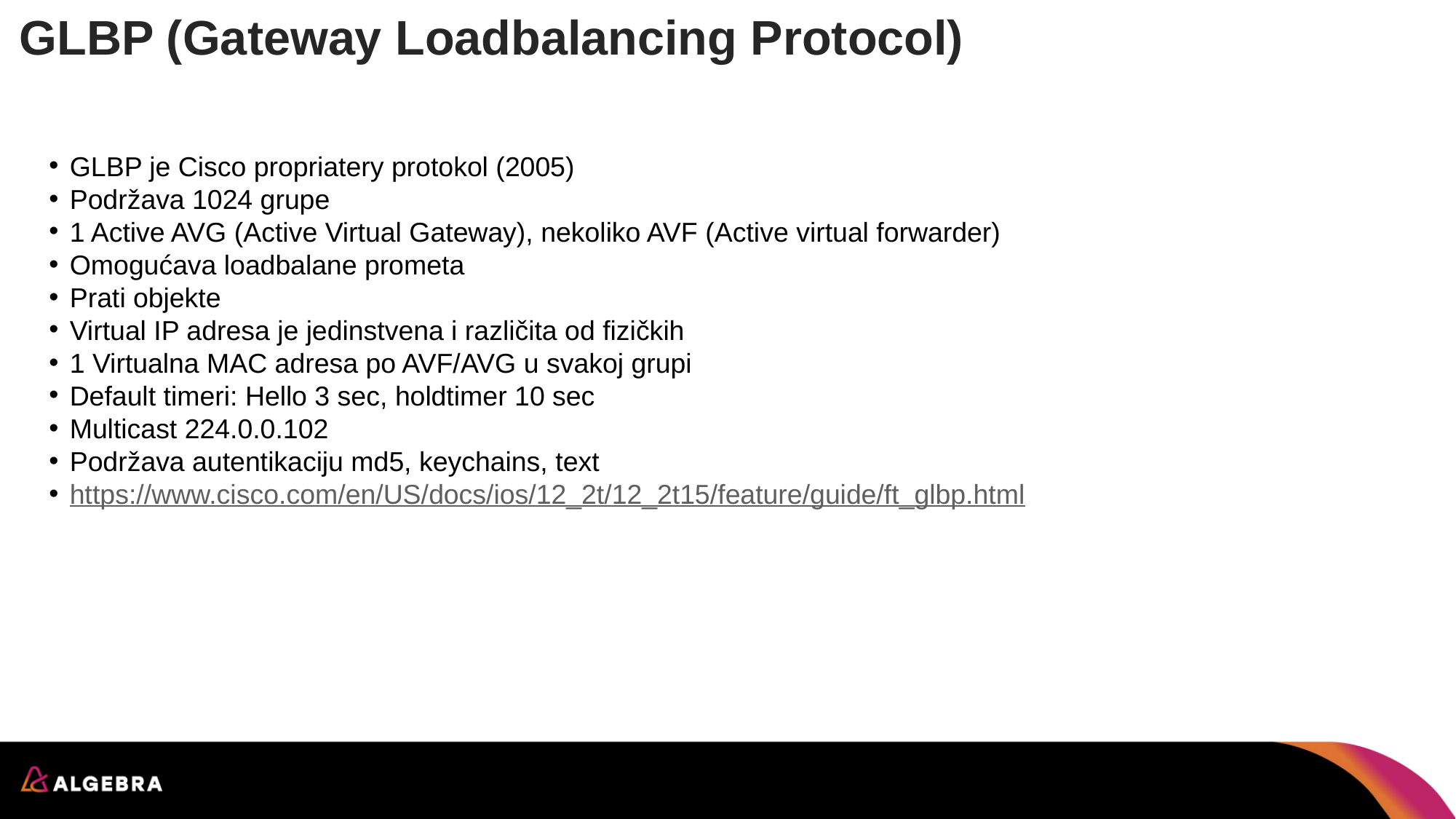

# GLBP (Gateway Loadbalancing Protocol)
GLBP je Cisco propriatery protokol (2005)
Podržava 1024 grupe
1 Active AVG (Active Virtual Gateway), nekoliko AVF (Active virtual forwarder)
Omogućava loadbalane prometa
Prati objekte
Virtual IP adresa je jedinstvena i različita od fizičkih
1 Virtualna MAC adresa po AVF/AVG u svakoj grupi
Default timeri: Hello 3 sec, holdtimer 10 sec
Multicast 224.0.0.102
Podržava autentikaciju md5, keychains, text
https://www.cisco.com/en/US/docs/ios/12_2t/12_2t15/feature/guide/ft_glbp.html